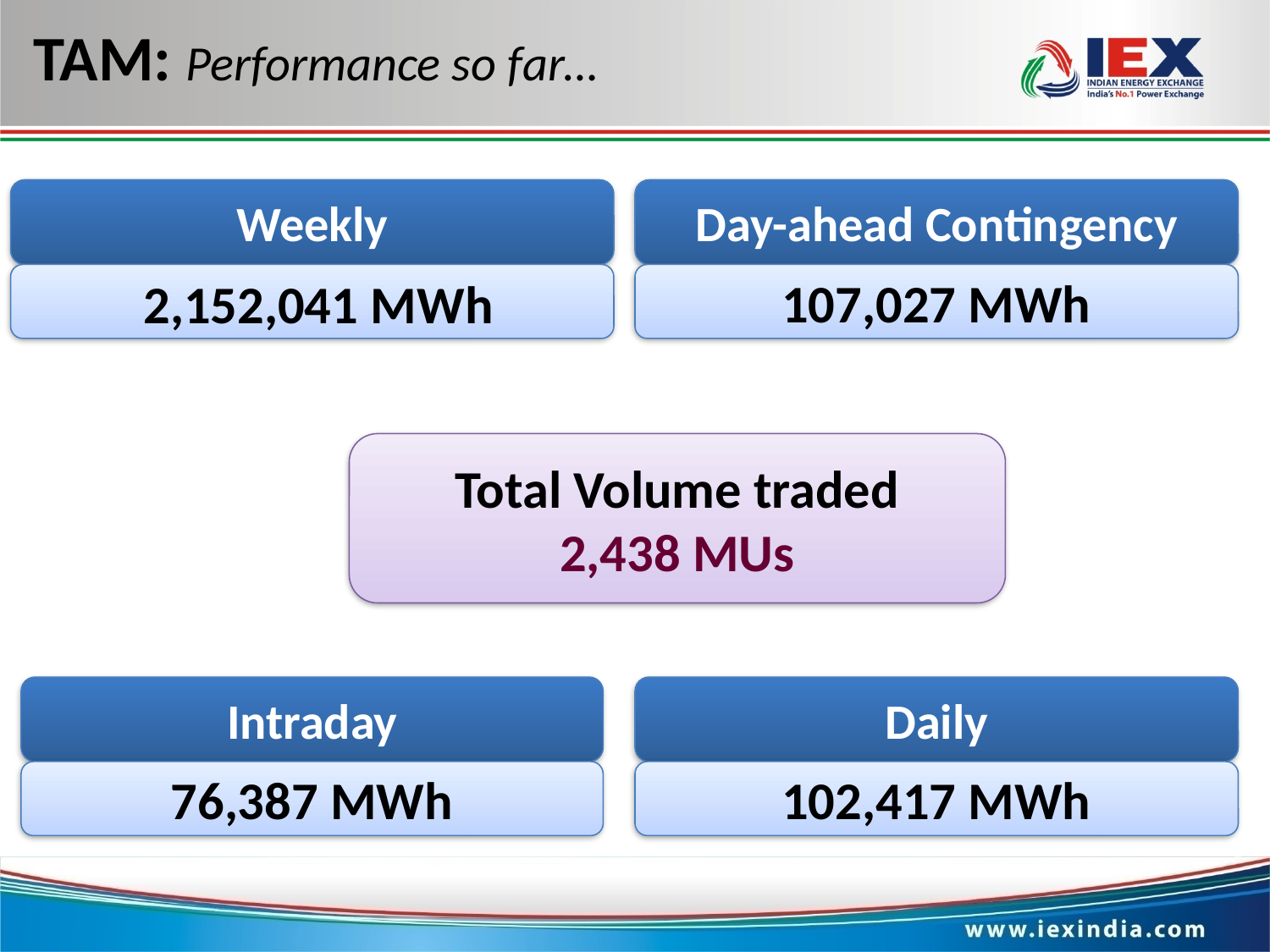

# TAM: Performance so far…
Weekly
Day-ahead Contingency
 2,152,041 MWh
107,027 MWh
Total Volume traded
2,438 MUs
Intraday
Daily
76,387 MWh
102,417 MWh